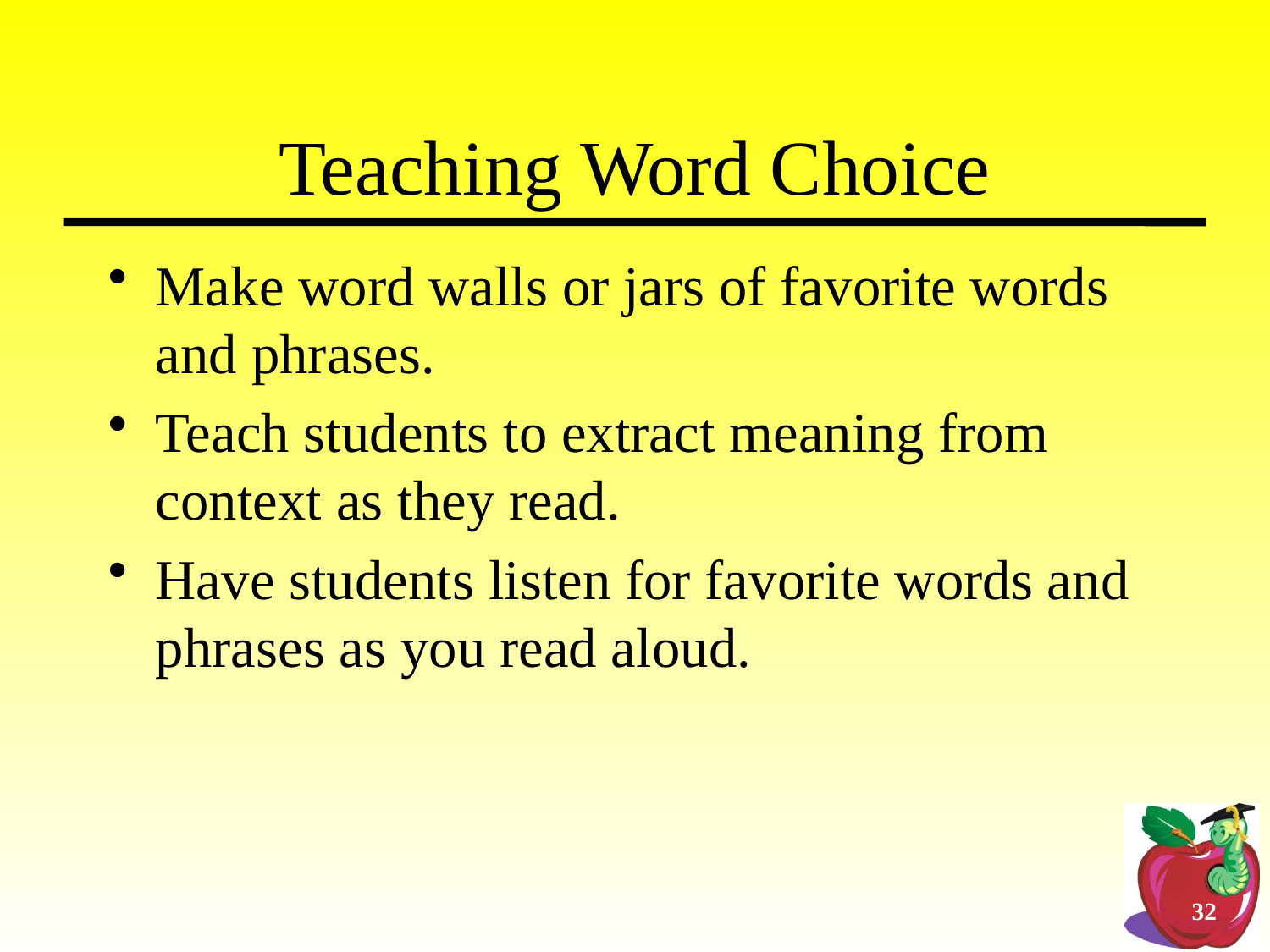

# Teaching Word Choice
Make word walls or jars of favorite words and phrases.
Teach students to extract meaning from context as they read.
Have students listen for favorite words and phrases as you read aloud.

32